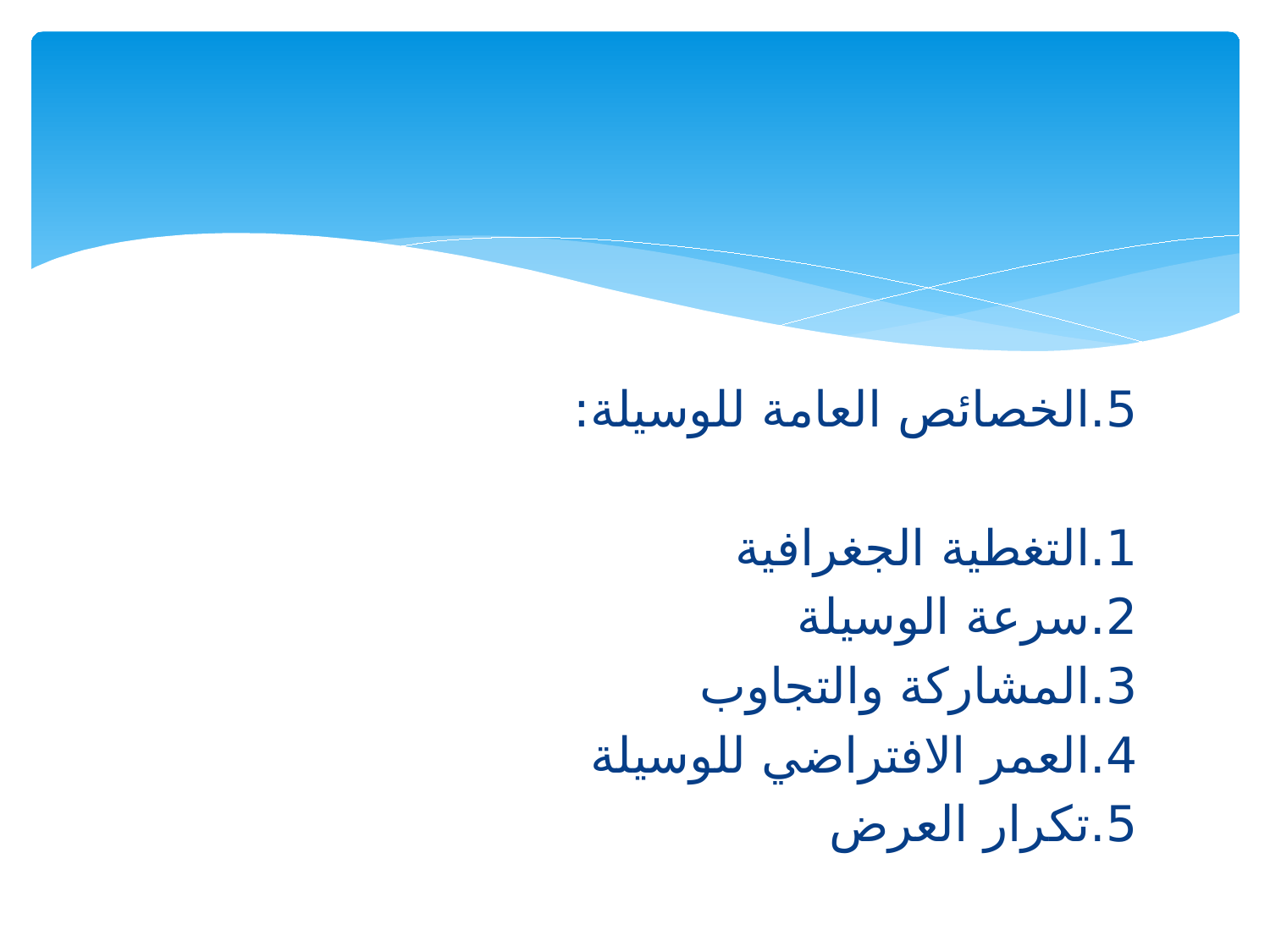

#
5.الخصائص العامة للوسيلة:

1.التغطية الجغرافية
2.سرعة الوسيلة
3.المشاركة والتجاوب
4.العمر الافتراضي للوسيلة
5.تكرار العرض